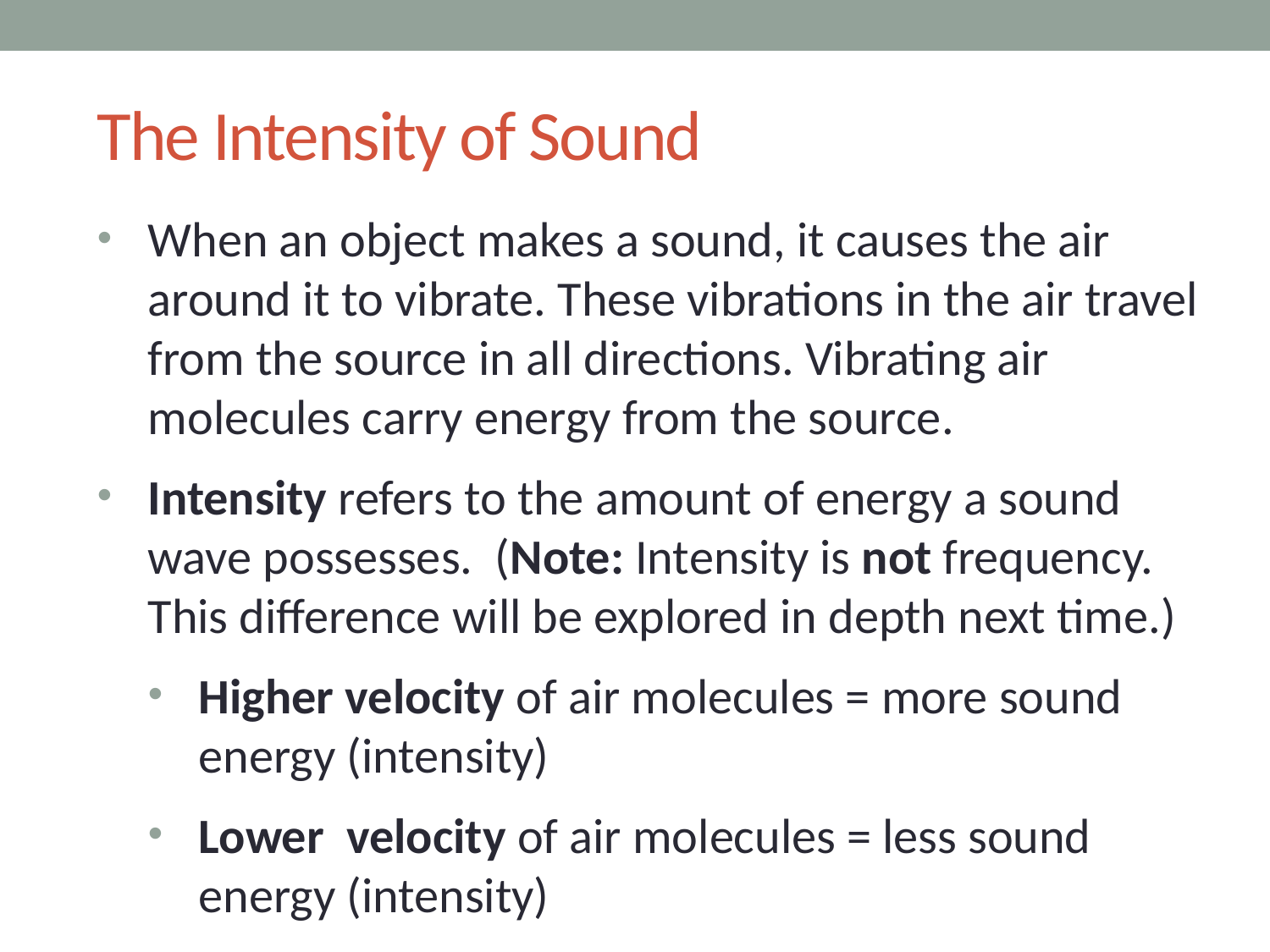

# The Intensity of Sound
When an object makes a sound, it causes the air around it to vibrate. These vibrations in the air travel from the source in all directions. Vibrating air molecules carry energy from the source.
Intensity refers to the amount of energy a sound wave possesses.  (Note: Intensity is not frequency. This difference will be explored in depth next time.)
Higher velocity of air molecules = more sound energy (intensity)
Lower  velocity of air molecules = less sound energy (intensity)